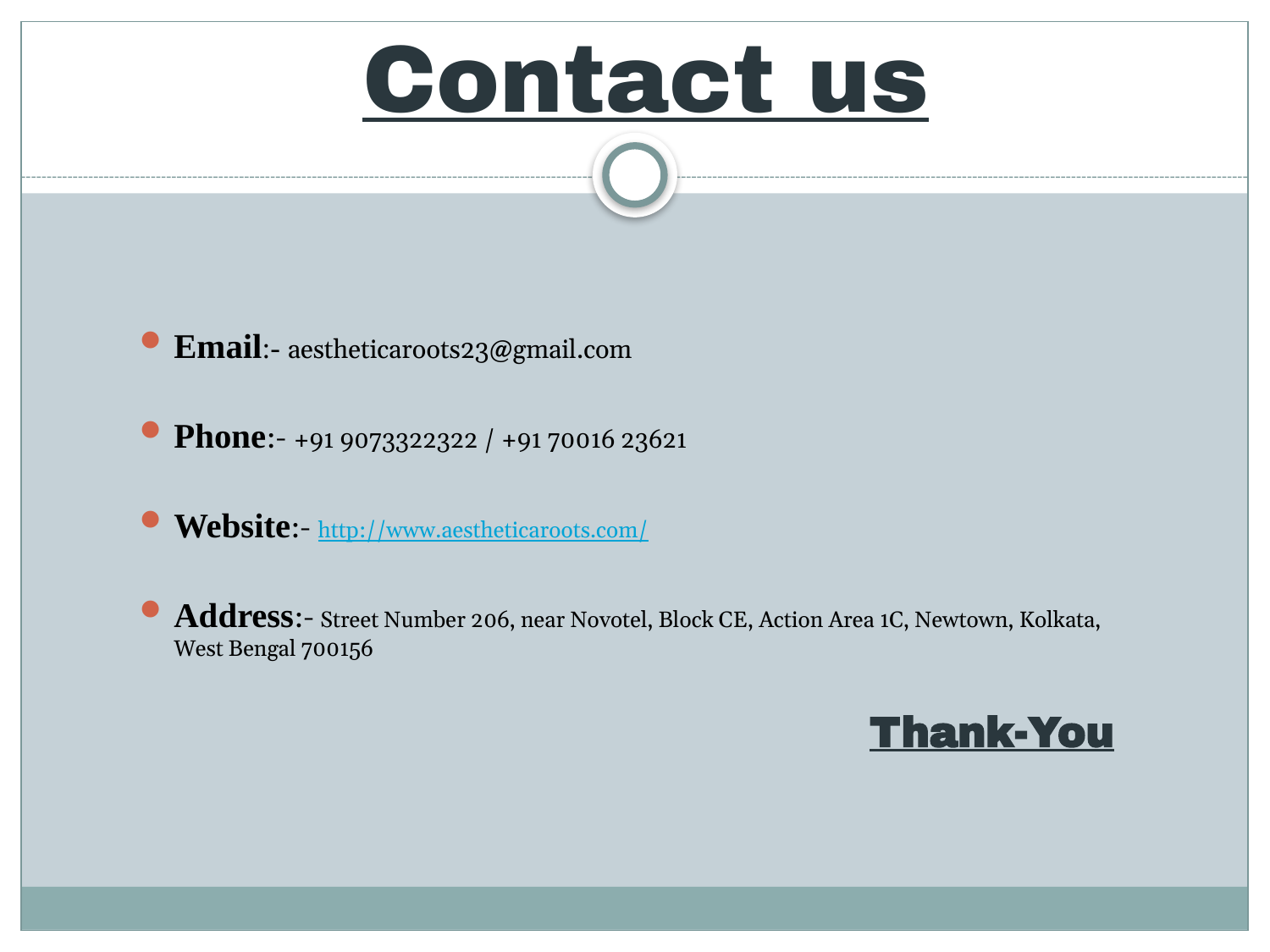

# Contact us
Email:- aestheticaroots23@gmail.com

Phone:- +91 9073322322 / +91 70016 23621

Website:- http://www.aestheticaroots.com/

Address:- Street Number 206, near Novotel, Block CE, Action Area 1C, Newtown, Kolkata, West Bengal 700156

Thank-You